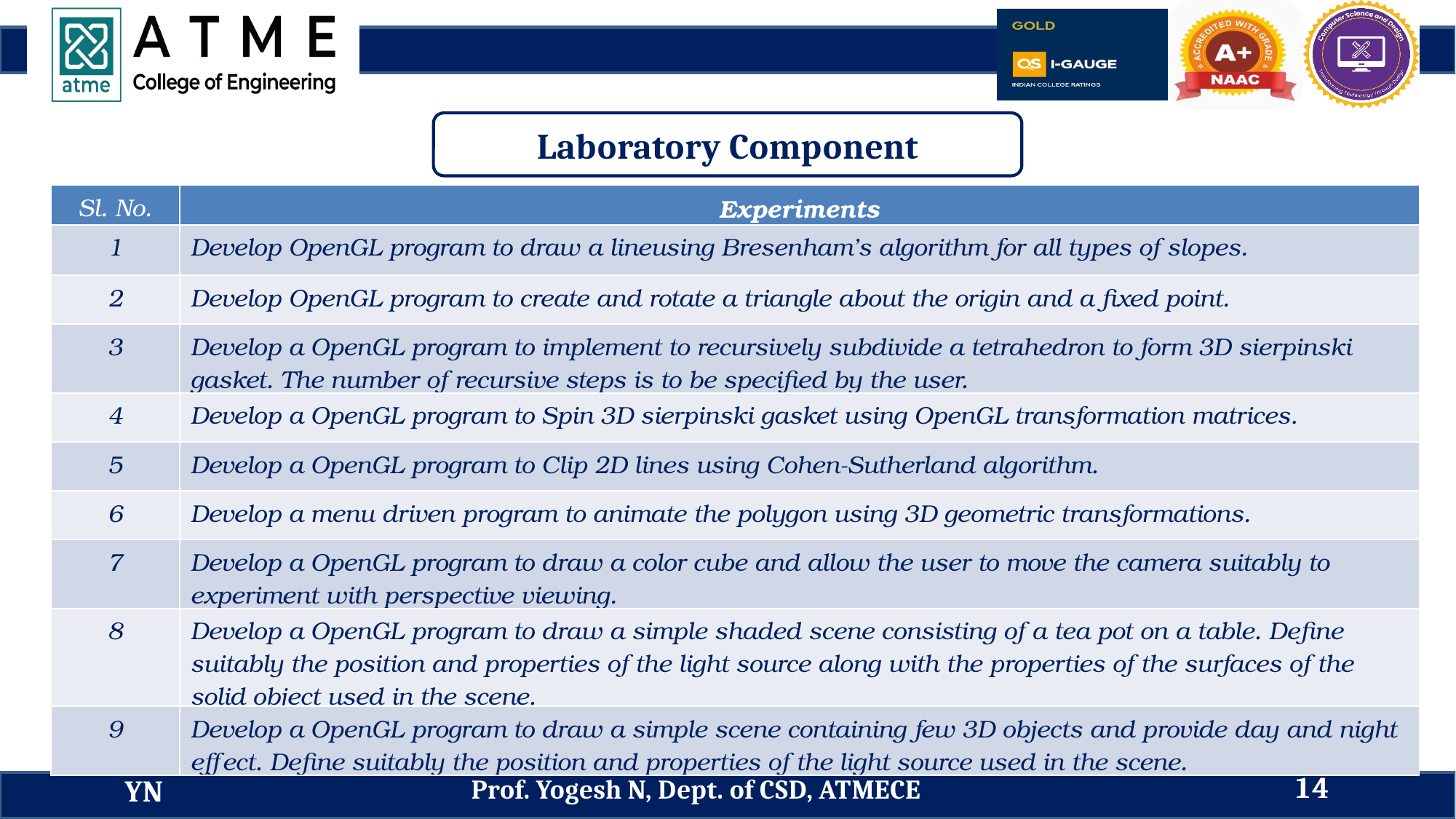

Laboratory Component
| Sl. No. | Experiments |
| --- | --- |
| 1 | Develop OpenGL program to draw a lineusing Bresenham’s algorithm for all types of slopes. |
| 2 | Develop OpenGL program to create and rotate a triangle about the origin and a fixed point. |
| 3 | Develop a OpenGL program to implement to recursively subdivide a tetrahedron to form 3D sierpinski gasket. The number of recursive steps is to be specified by the user. |
| 4 | Develop a OpenGL program to Spin 3D sierpinski gasket using OpenGL transformation matrices. |
| 5 | Develop a OpenGL program to Clip 2D lines using Cohen-Sutherland algorithm. |
| 6 | Develop a menu driven program to animate the polygon using 3D geometric transformations. |
| 7 | Develop a OpenGL program to draw a color cube and allow the user to move the camera suitably to experiment with perspective viewing. |
| 8 | Develop a OpenGL program to draw a simple shaded scene consisting of a tea pot on a table. Define suitably the position and properties of the light source along with the properties of the surfaces of the solid object used in the scene. |
| 9 | Develop a OpenGL program to draw a simple scene containing few 3D objects and provide day and night effect. Define suitably the position and properties of the light source used in the scene. |
14
Prof. Yogesh N, Dept. of CSD, ATMECE
YN